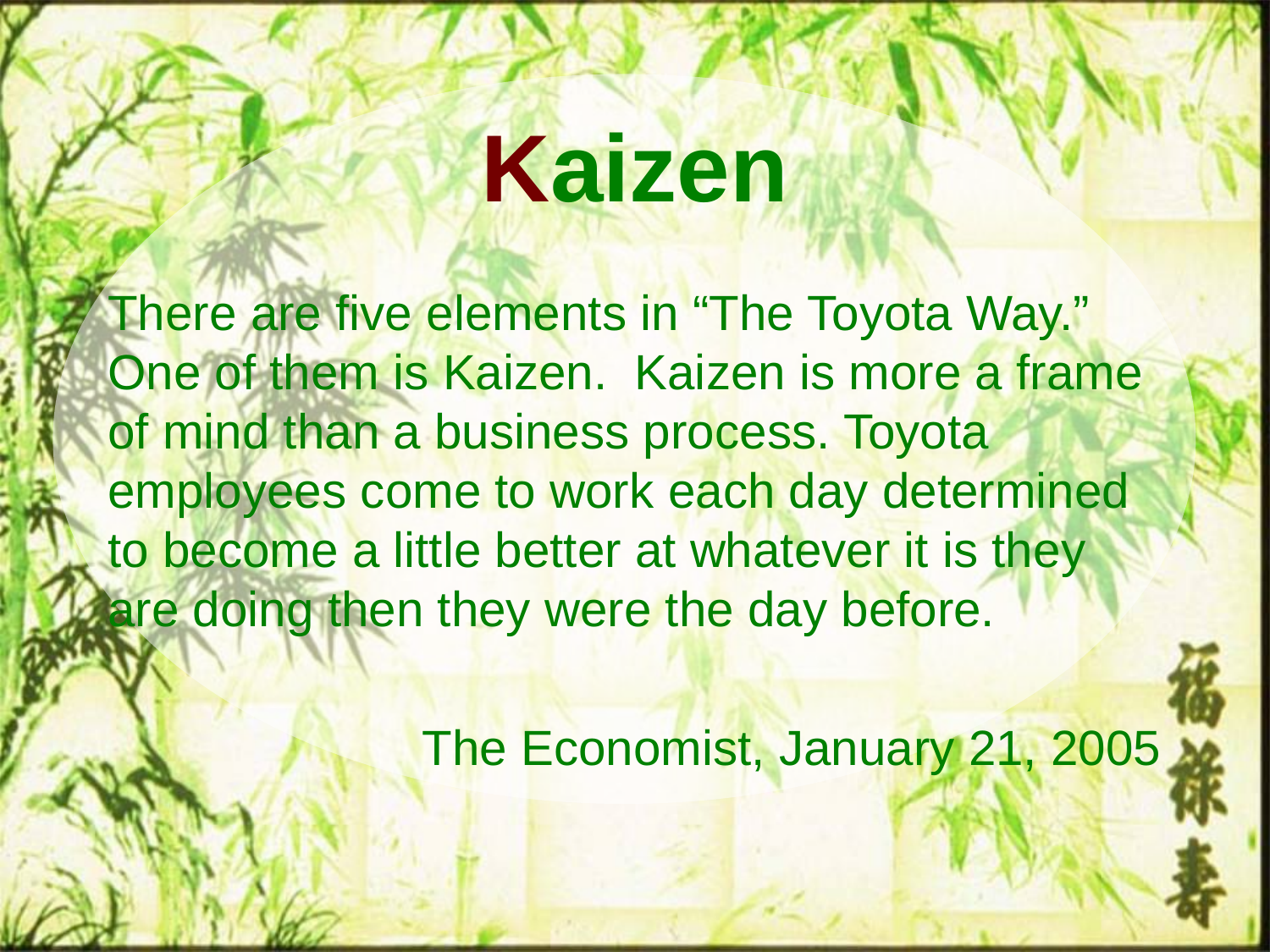

Kaizen
There are five elements in “The Toyota Way.”  One of them is Kaizen.  Kaizen is more a frame of mind than a business process. Toyota employees come to work each day determined to become a little better at whatever it is they are doing then they were the day before.

The Economist, January 21, 2005